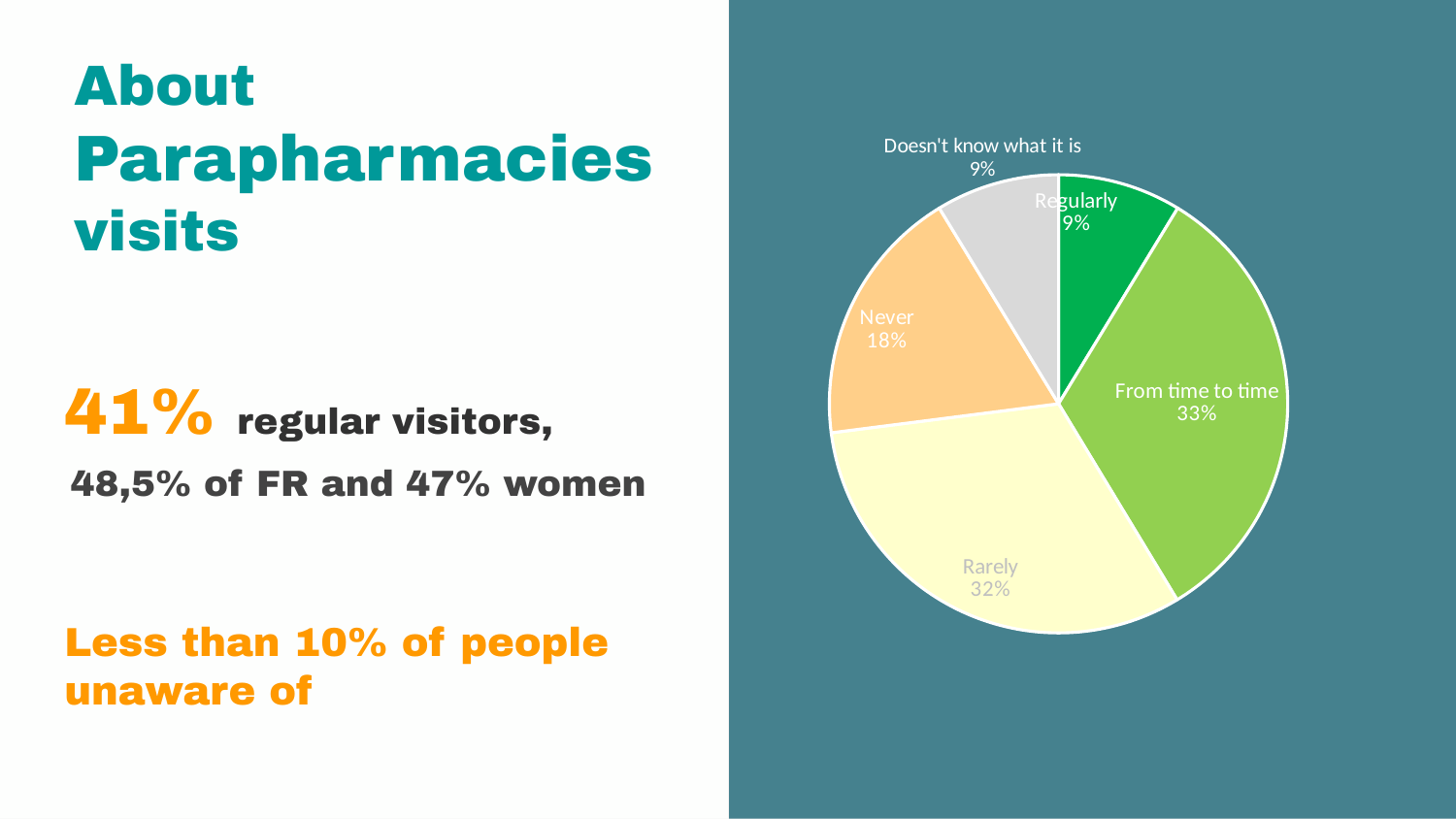

About
Parapharmacies
visits

### Chart

| Category |  |
|---|---|
| Regularly | 0.087 |
| From time to time | 0.326 |
| Rarely | 0.316 |
| Never | 0.183 |
| Doesn't know what it is | 0.087 |
41% regular visitors,
48,5% of FR and 47% women
Less than 10% of people unaware of